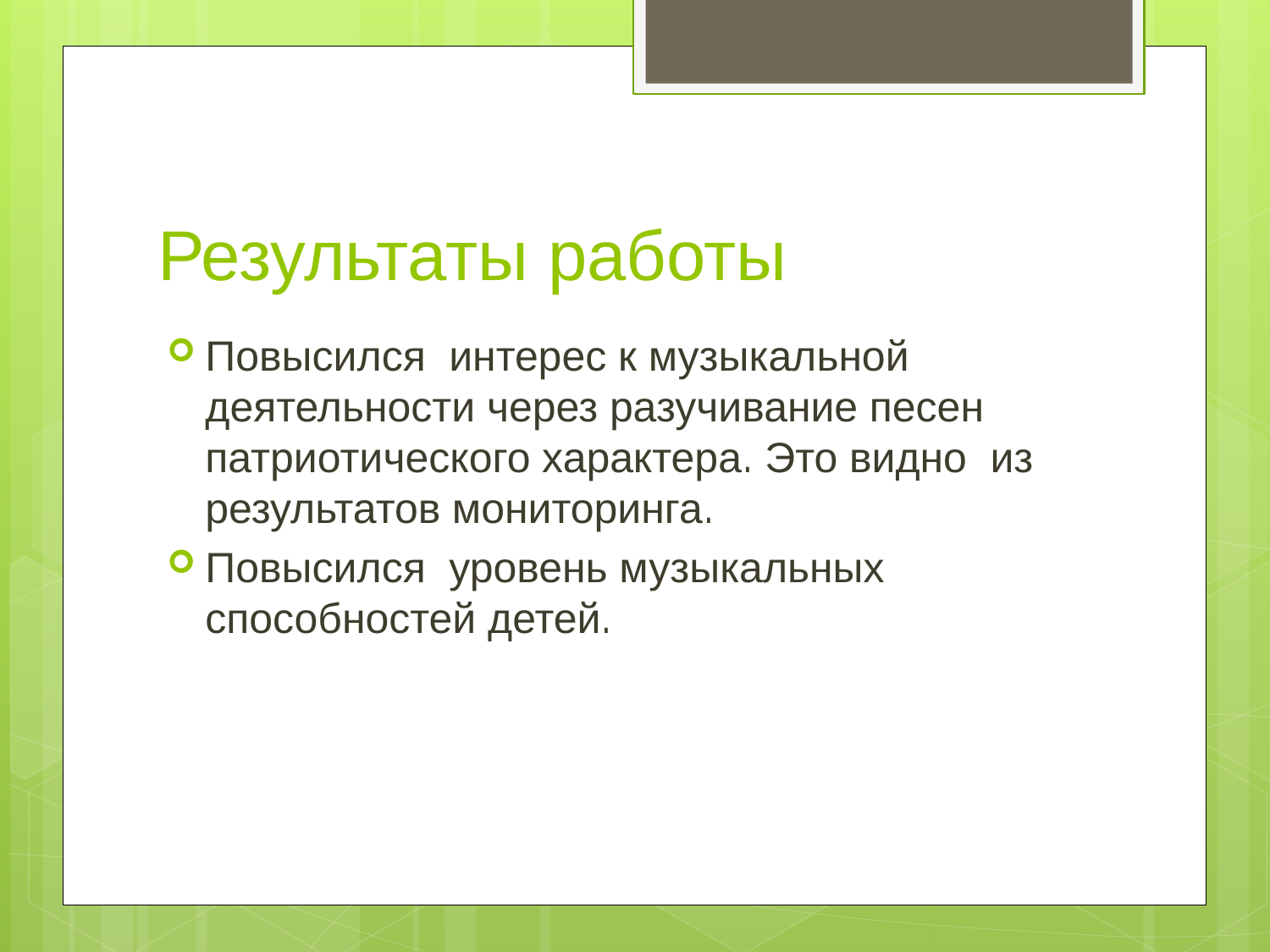

# Результаты работы
Повысился  интерес к музыкальной деятельности через разучивание песен патриотического характера. Это видно  из результатов мониторинга.
Повысился  уровень музыкальных способностей детей.